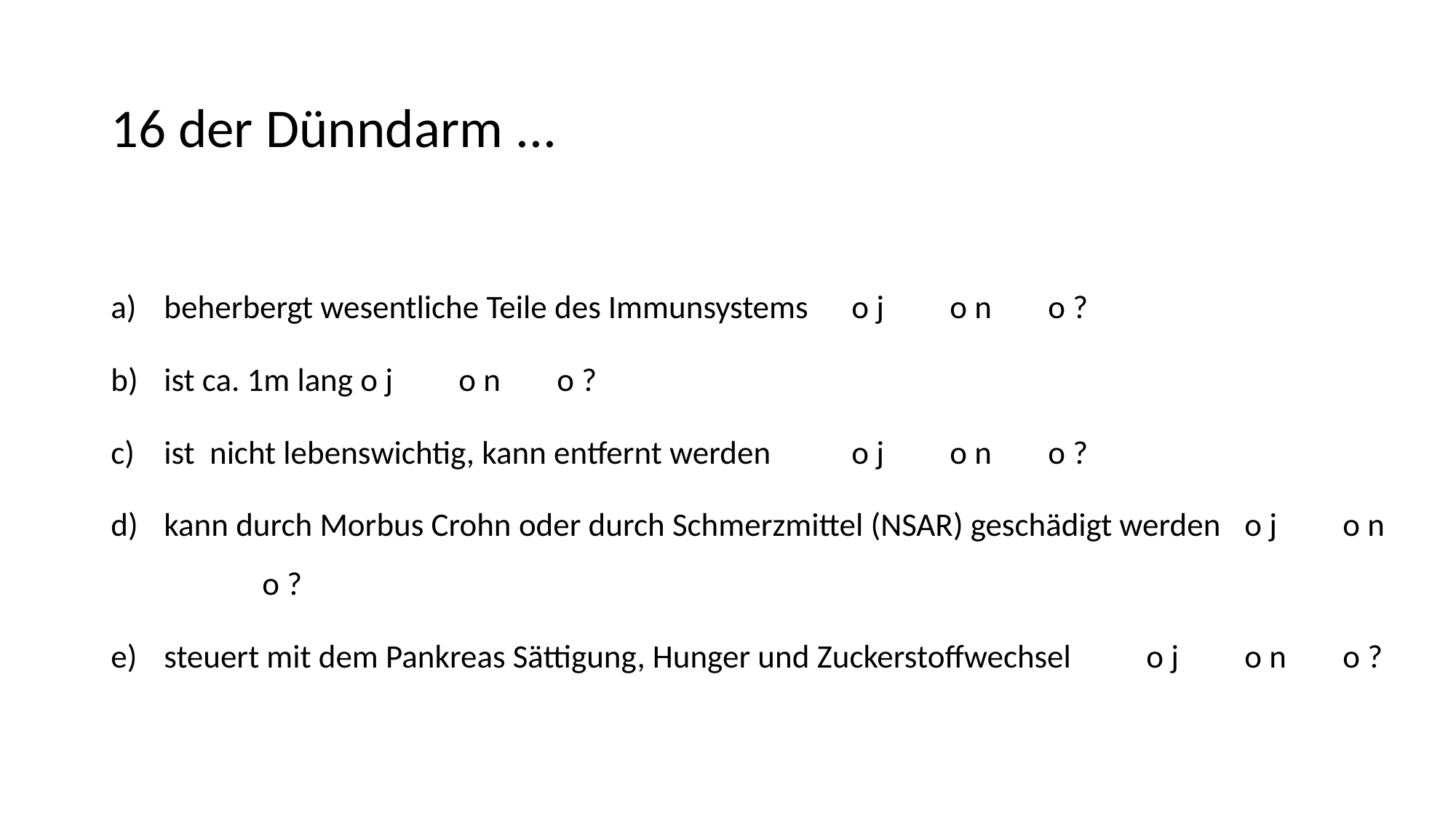

# 16 der Dünndarm ...
beherbergt wesentliche Teile des Immunsystems			o j	o n	o ?
ist ca. 1m lang							o j	o n	o ?
ist  nicht lebenswichtig, kann entfernt werden			o j	o n	o ?
kann durch Morbus Crohn oder durch Schmerzmittel (NSAR) geschädigt werden											o j	o n	o ?
steuert mit dem Pankreas Sättigung, Hunger und Zuckerstoffwechsel													o j	o n 	o ?